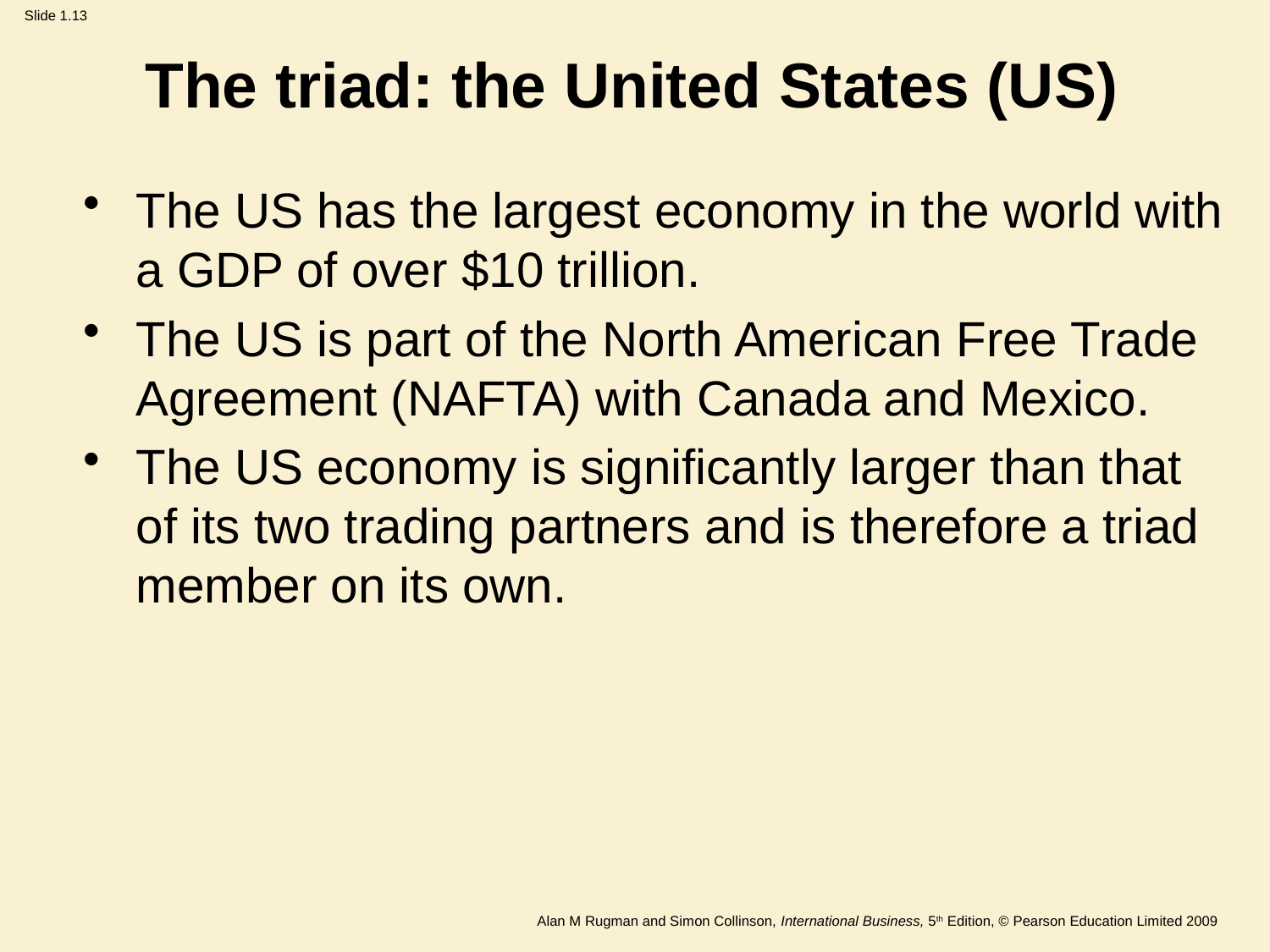

The triad: the United States (US)
The US has the largest economy in the world with a GDP of over $10 trillion.
The US is part of the North American Free Trade Agreement (NAFTA) with Canada and Mexico.
The US economy is significantly larger than that of its two trading partners and is therefore a triad member on its own.